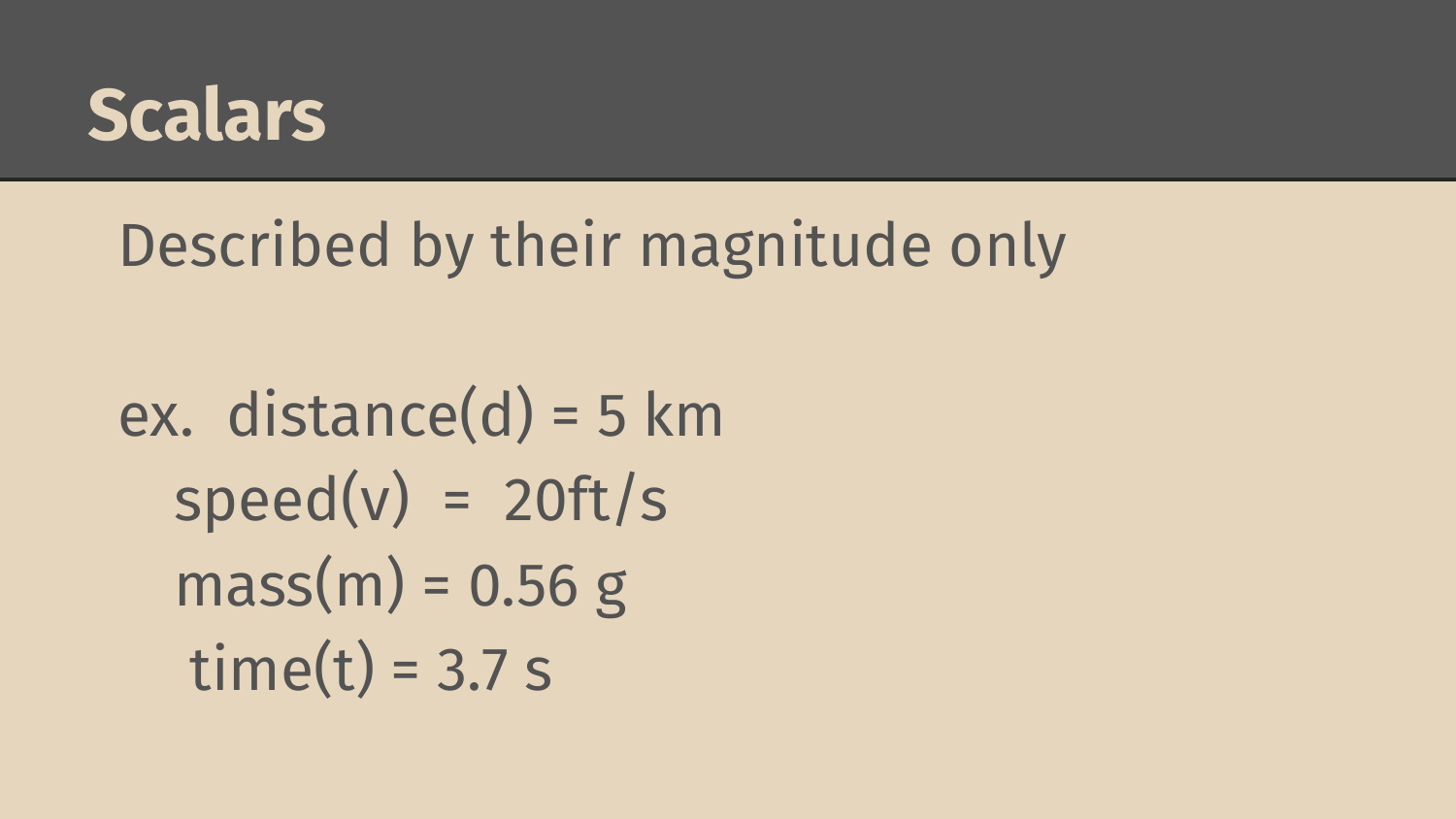

# Scalars
Described by their magnitude only

ex.  distance(d) = 5 km
	  speed(v)  =  20ft/s
	  mass(m) = 0.56 g
	   time(t) = 3.7 s